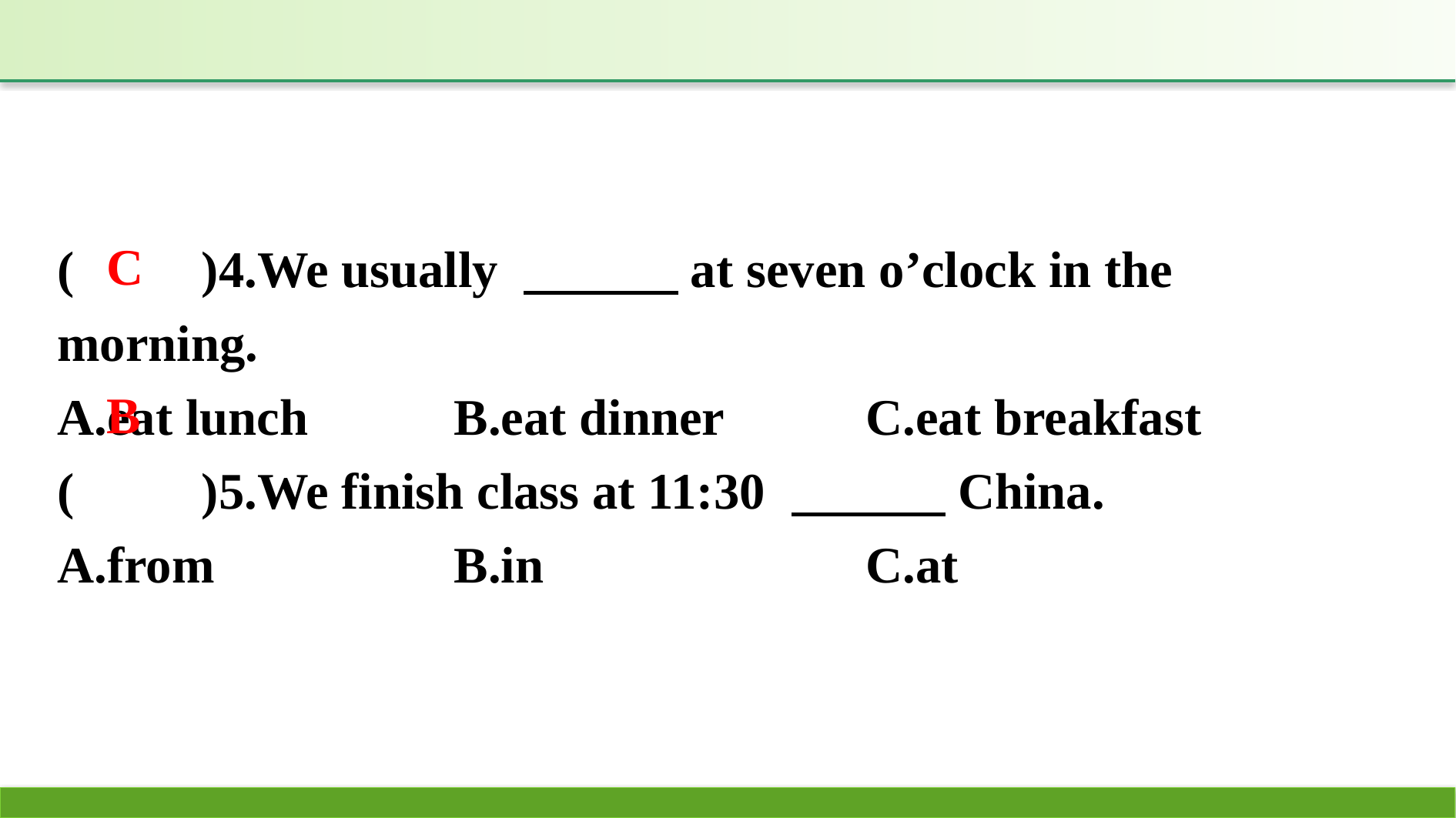

(　　)4.We usually 　　　at seven o’clock in the morning.
A.eat lunch		B.eat dinner		C.eat breakfast
(　　)5.We finish class at 11:30 　　　China.
A.from		B.in				C.at
C
B